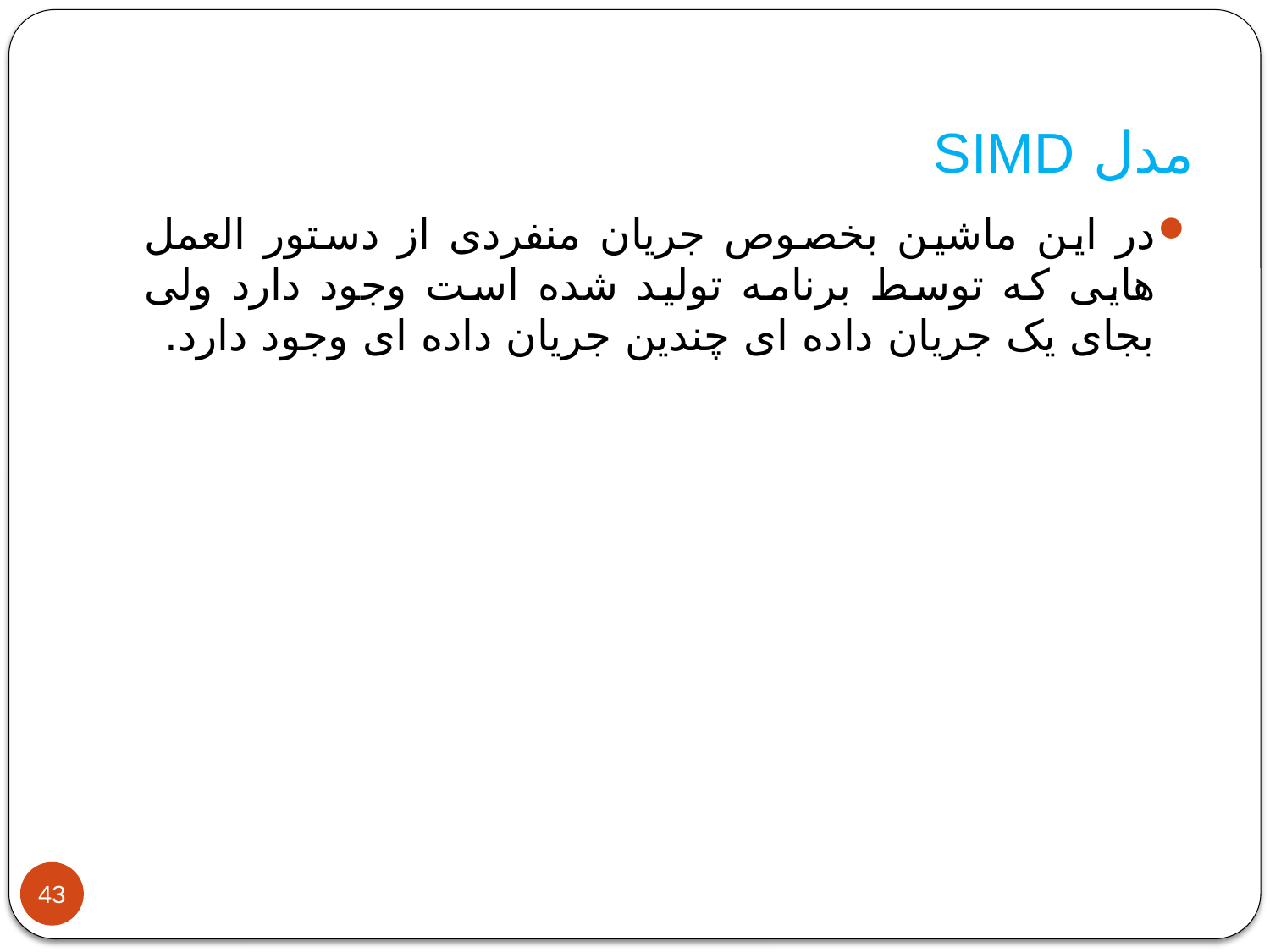

# مدل SIMD
در این ماشین بخصوص جریان منفردی از دستور العمل هایی که توسط برنامه تولید شده است وجود دارد ولی بجای یک جریان داده ای چندین جریان داده ای وجود دارد.
43